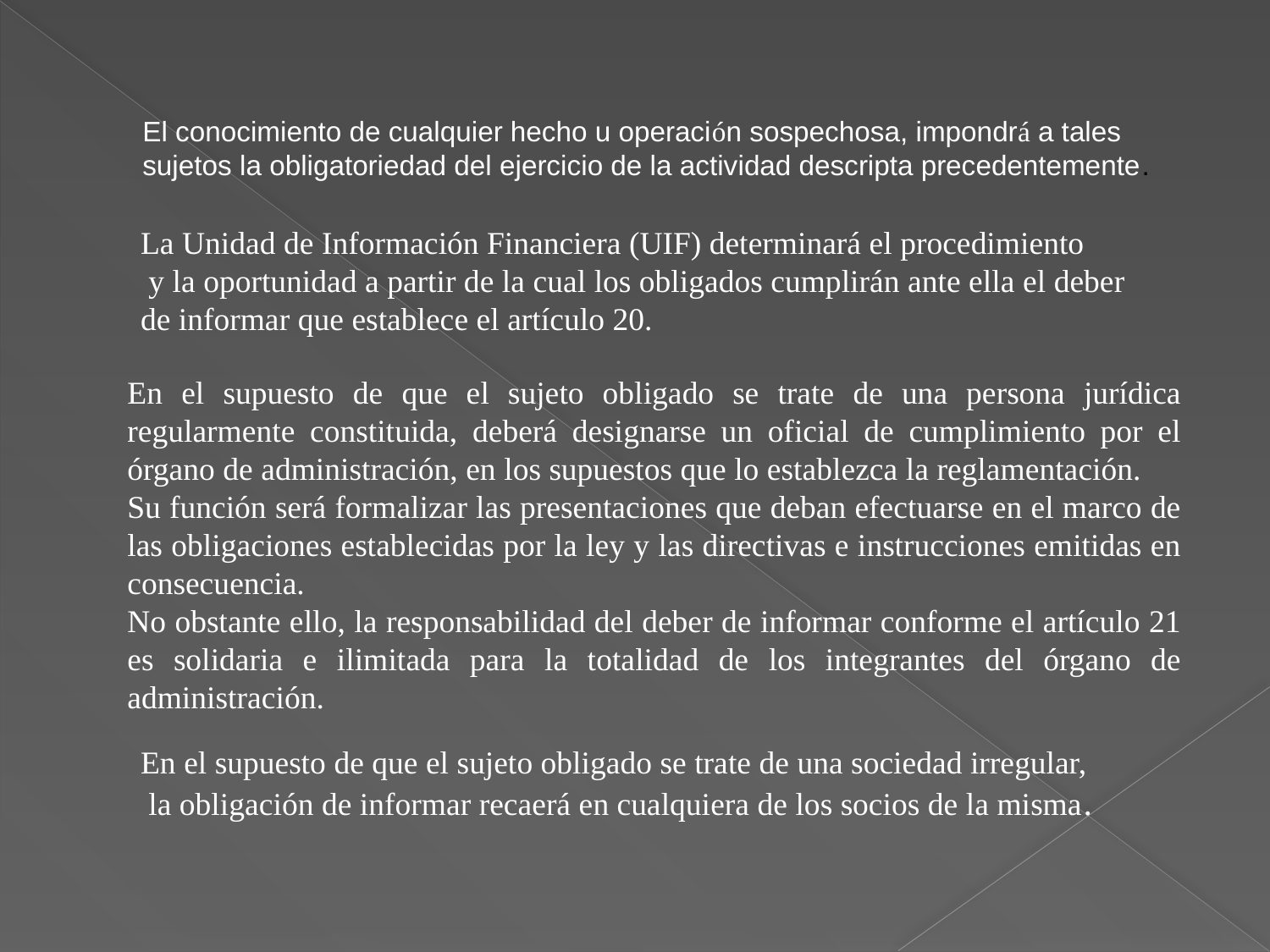

El conocimiento de cualquier hecho u operación sospechosa, impondrá a tales
sujetos la obligatoriedad del ejercicio de la actividad descripta precedentemente.

La Unidad de Información Financiera (UIF) determinará el procedimiento
 y la oportunidad a partir de la cual los obligados cumplirán ante ella el deber
de informar que establece el artículo 20.

En el supuesto de que el sujeto obligado se trate de una persona jurídica regularmente constituida, deberá designarse un oficial de cumplimiento por el órgano de administración, en los supuestos que lo establezca la reglamentación.
Su función será formalizar las presentaciones que deban efectuarse en el marco de las obligaciones establecidas por la ley y las directivas e instrucciones emitidas en consecuencia.
No obstante ello, la responsabilidad del deber de informar conforme el artículo 21 es solidaria e ilimitada para la totalidad de los integrantes del órgano de administración.

En el supuesto de que el sujeto obligado se trate de una sociedad irregular,
 la obligación de informar recaerá en cualquiera de los socios de la misma.